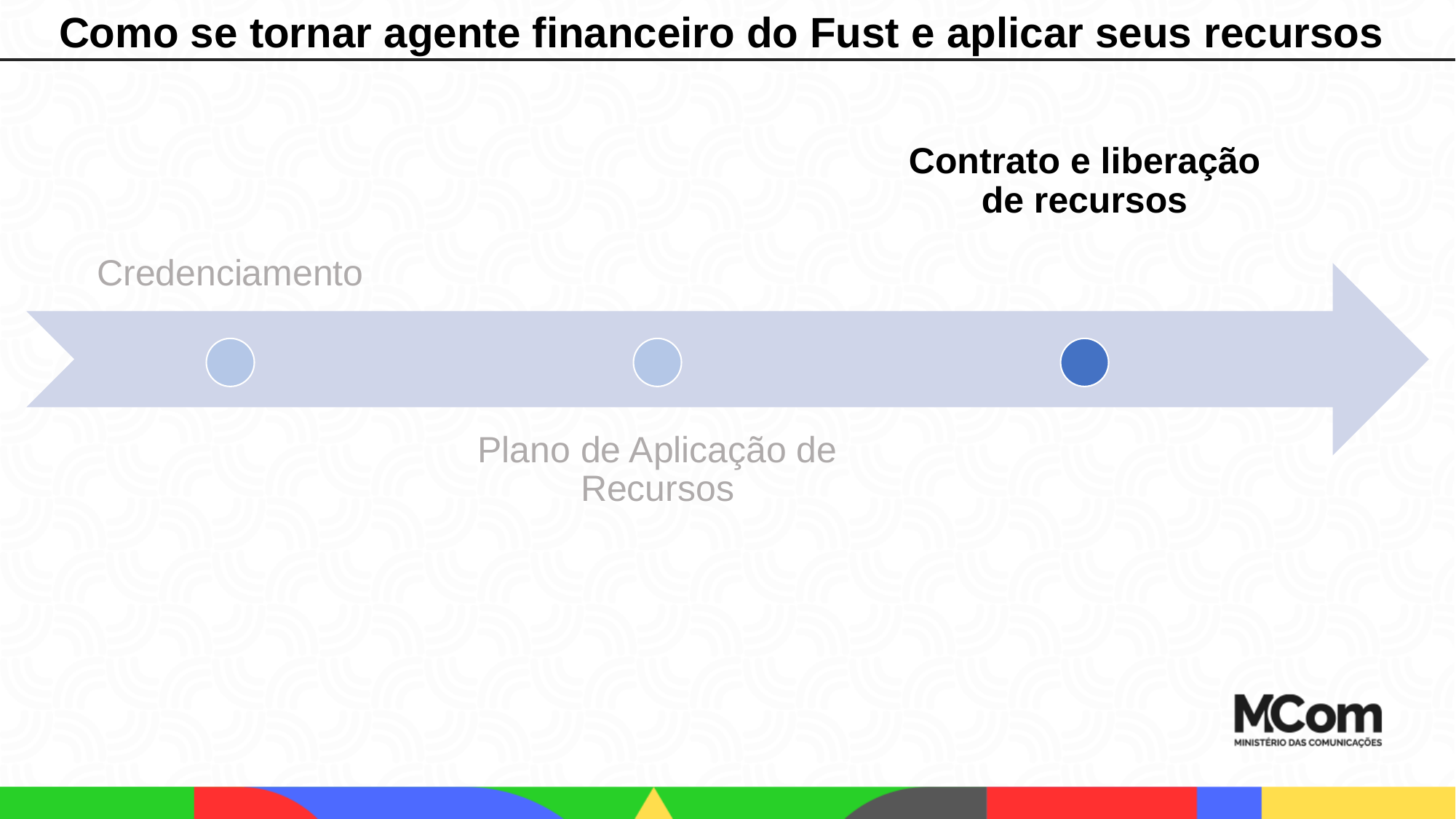

Como se tornar agente financeiro do Fust e aplicar seus recursos
Credenciamento
Plano de Aplicação de Recursos
Contrato e liberação de recursos